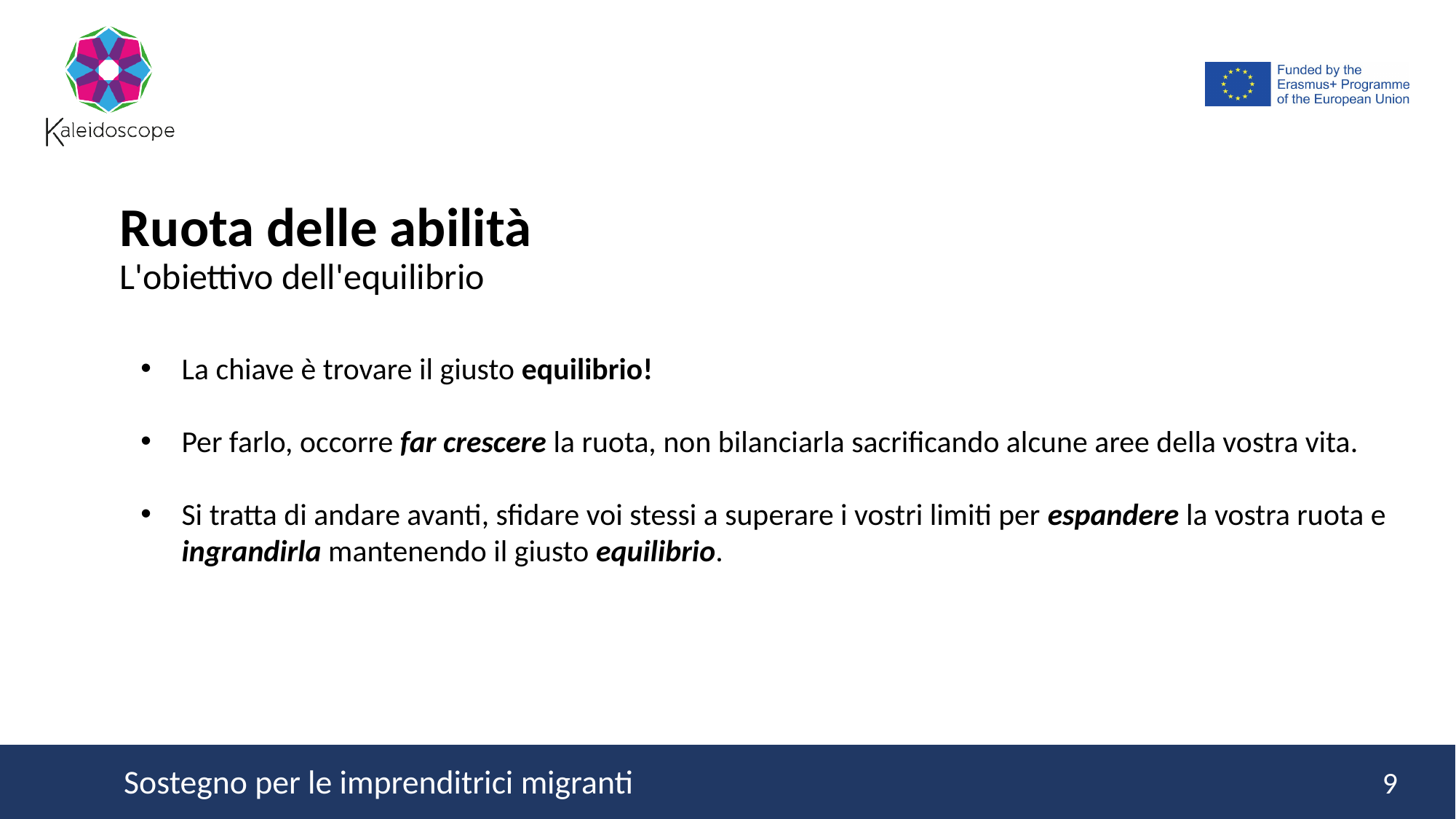

Ruota delle abilità
L'obiettivo dell'equilibrio
La chiave è trovare il giusto equilibrio!

Per farlo, occorre far crescere la ruota, non bilanciarla sacrificando alcune aree della vostra vita.

Si tratta di andare avanti, sfidare voi stessi a superare i vostri limiti per espandere la vostra ruota e ingrandirla mantenendo il giusto equilibrio.
9